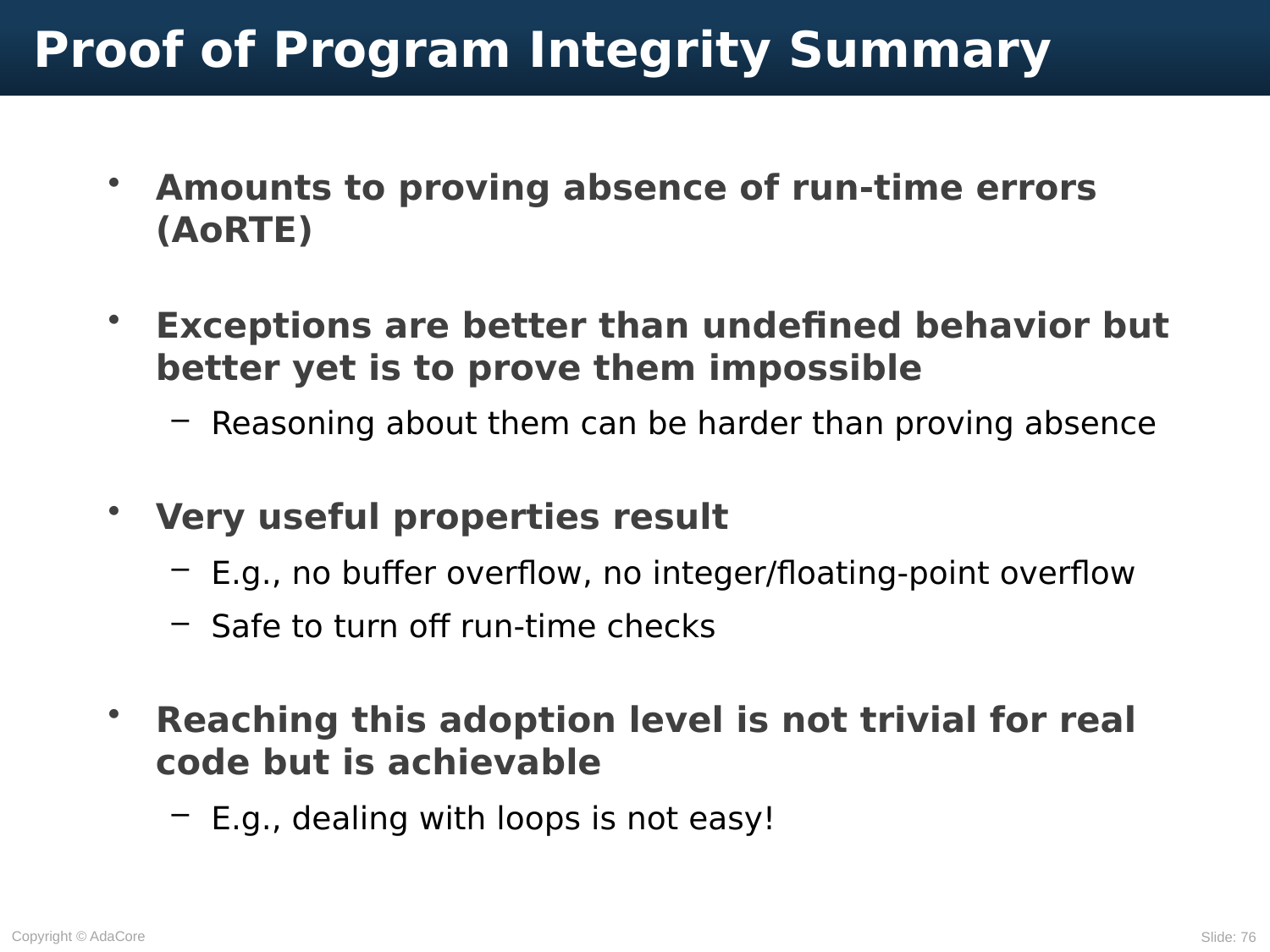

# Proof of Program Integrity Summary
Amounts to proving absence of run-time errors (AoRTE)
Exceptions are better than undefined behavior but better yet is to prove them impossible
Reasoning about them can be harder than proving absence
Very useful properties result
E.g., no buffer overflow, no integer/floating-point overflow
Safe to turn off run-time checks
Reaching this adoption level is not trivial for real code but is achievable
E.g., dealing with loops is not easy!